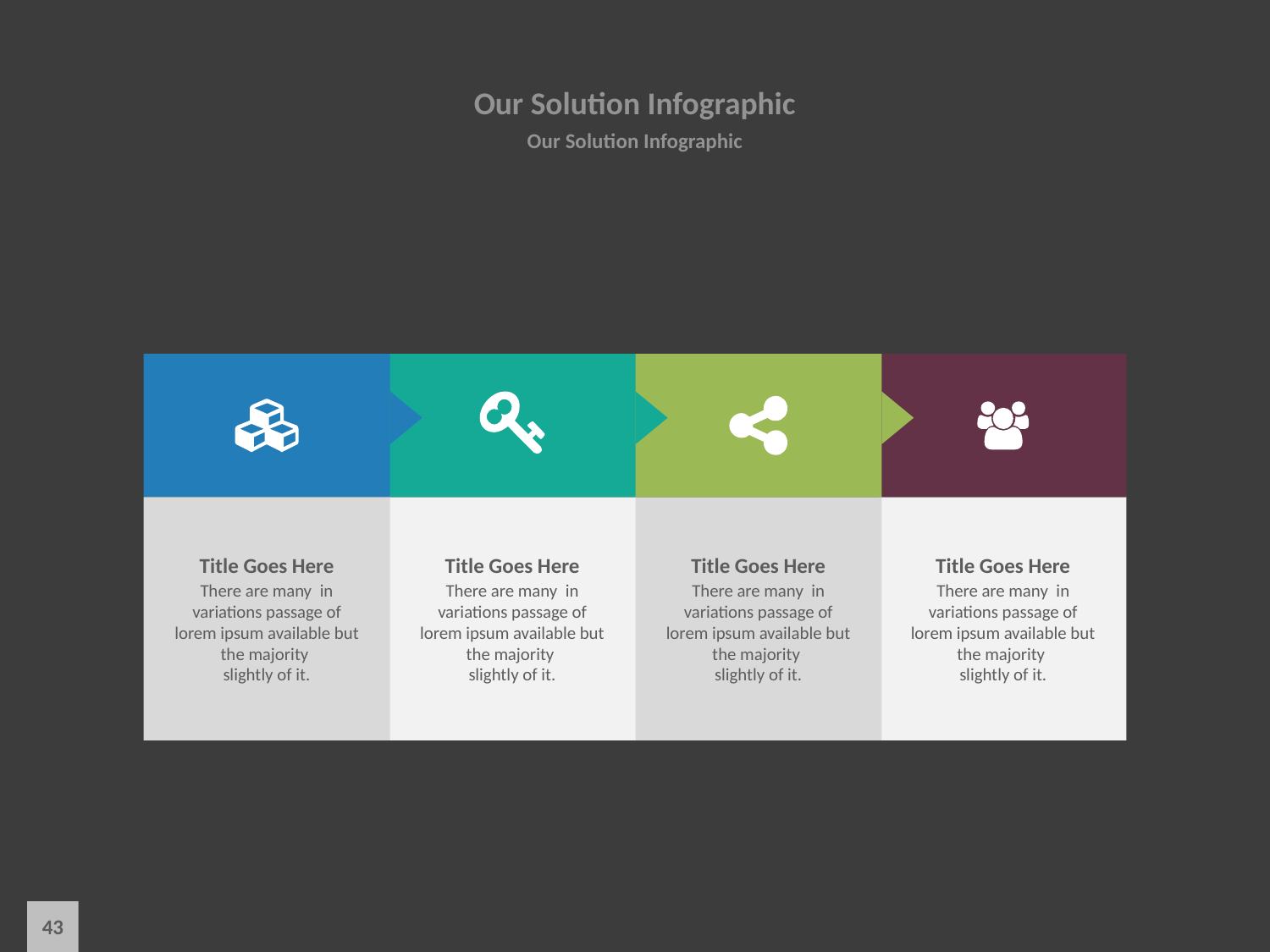

# Our Solution Infographic
Our Solution Infographic

Title Goes Here
There are many  in variations passage of lorem ipsum available but the majority
slightly of it.
Title Goes Here
There are many  in variations passage of lorem ipsum available but the majority
slightly of it.
Title Goes Here
There are many  in variations passage of lorem ipsum available but the majority
slightly of it.
Title Goes Here
There are many  in variations passage of lorem ipsum available but the majority
slightly of it.